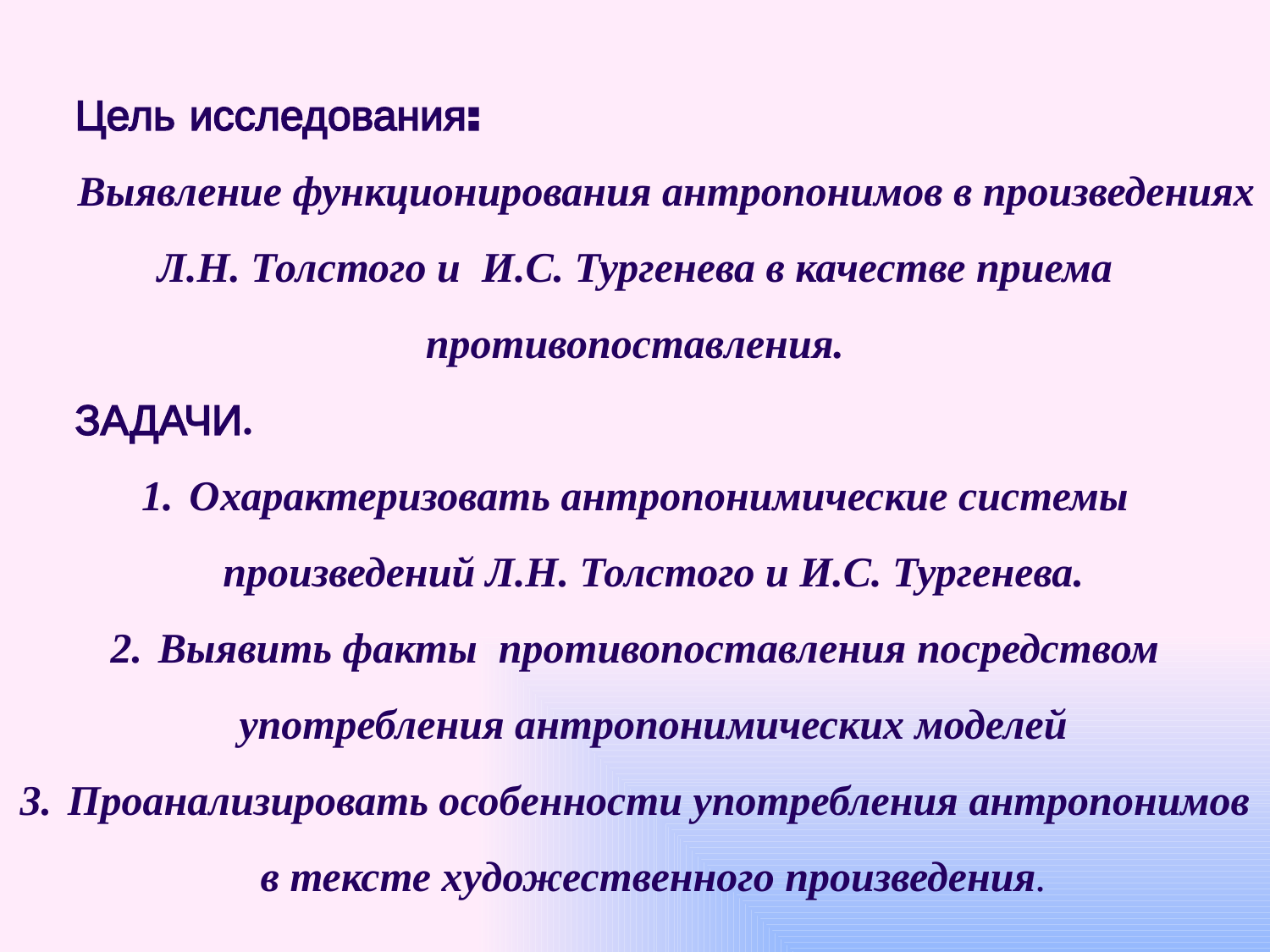

Цель исследования:
Выявление функционирования антропонимов в произведениях Л.Н. Толстого и  И.С. Тургенева в качестве приема противопоставления.
ЗАДАЧИ.
Охарактеризовать антропонимические системы произведений Л.Н. Толстого и И.С. Тургенева.
Выявить факты  противопоставления посредством употребления антропонимических моделей
Проанализировать особенности употребления антропонимов в тексте художественного произведения.